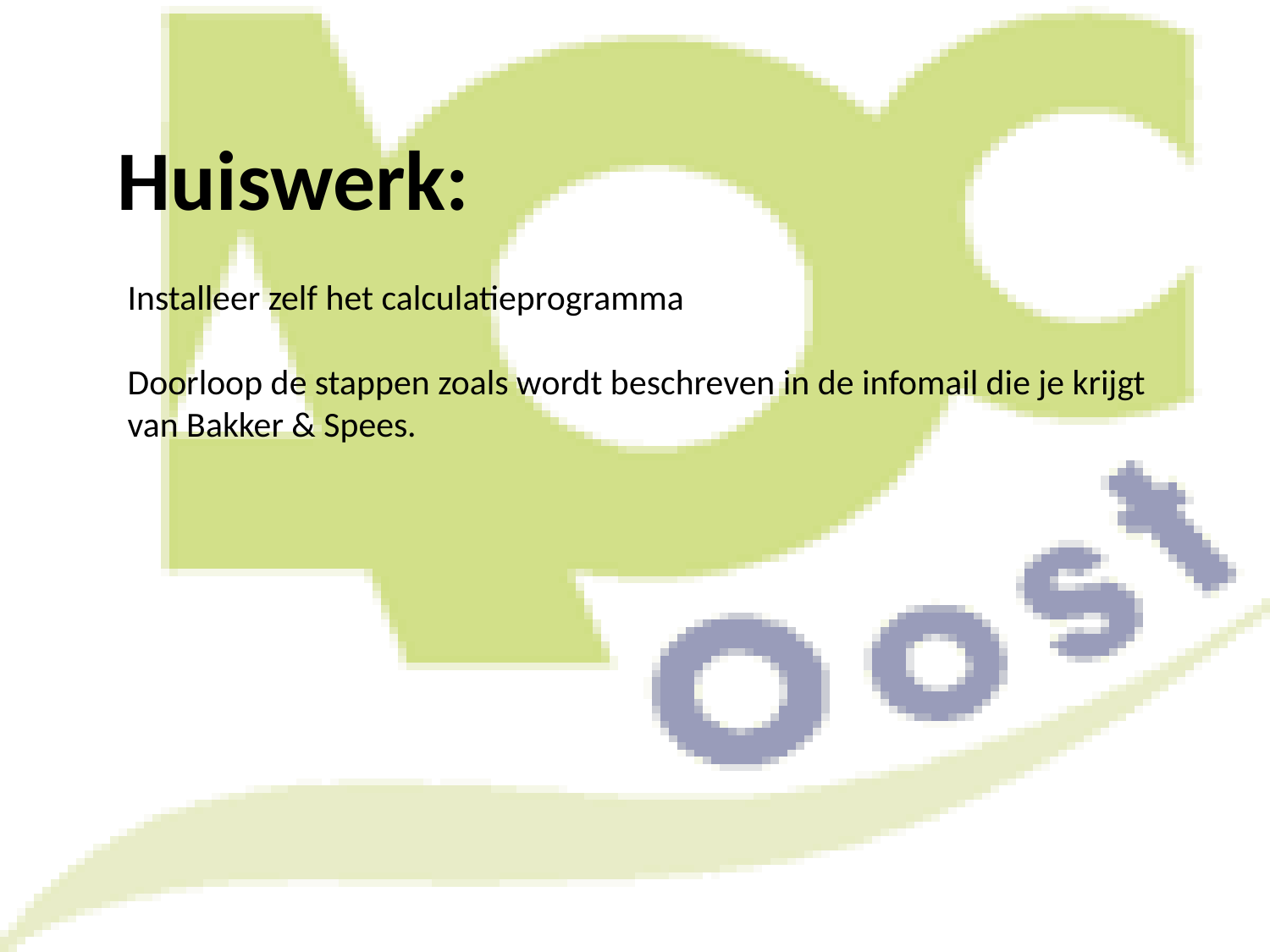

# Huiswerk:

Installeer zelf het calculatieprogramma

Doorloop de stappen zoals wordt beschreven in de infomail die je krijgt van Bakker & Spees.